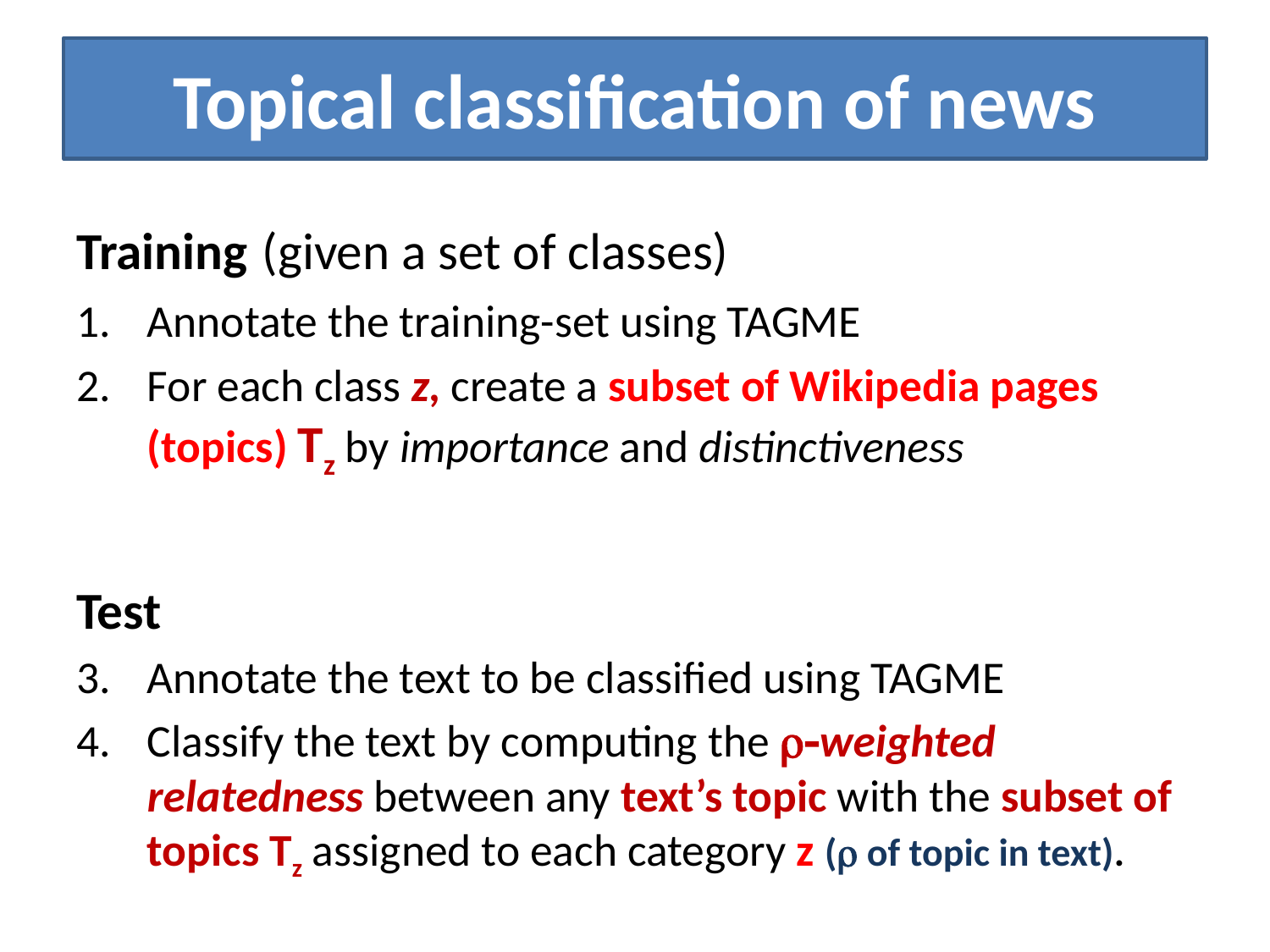

# Topical classification of news
Training (given a set of classes)
Annotate the training-set using TAGME
For each class z, create a subset of Wikipedia pages (topics) Tz by importance and distinctiveness

Test
Annotate the text to be classified using TAGME
Classify the text by computing the ρ−weighted relatedness between any text’s topic with the subset of topics Tz assigned to each category z (ρ of topic in text).